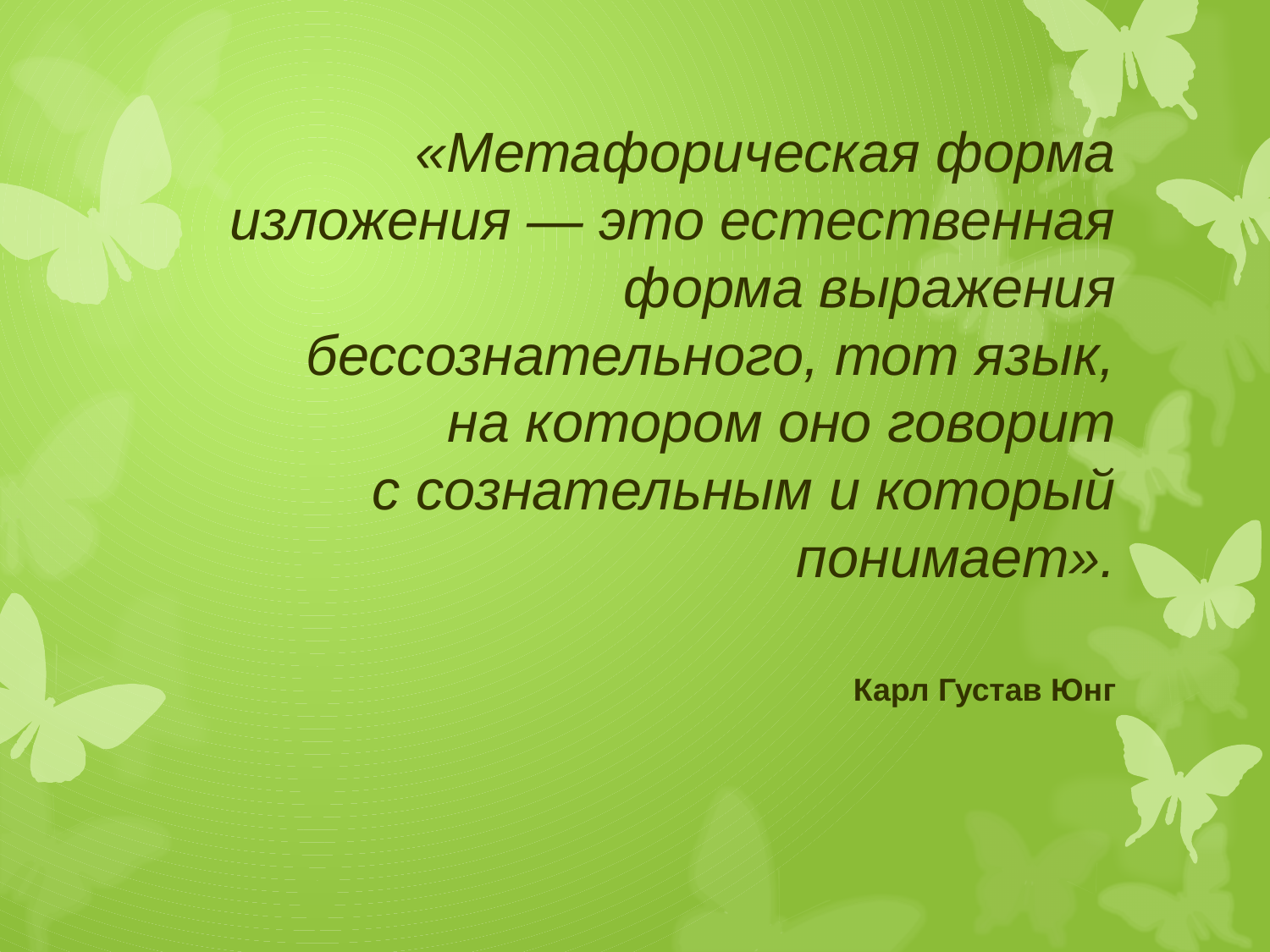

# «Метафорическая форма изложения — это естественная форма выражения бессознательного, тот язык, на котором оно говорит с сознательным и который понимает».
Карл Густав Юнг